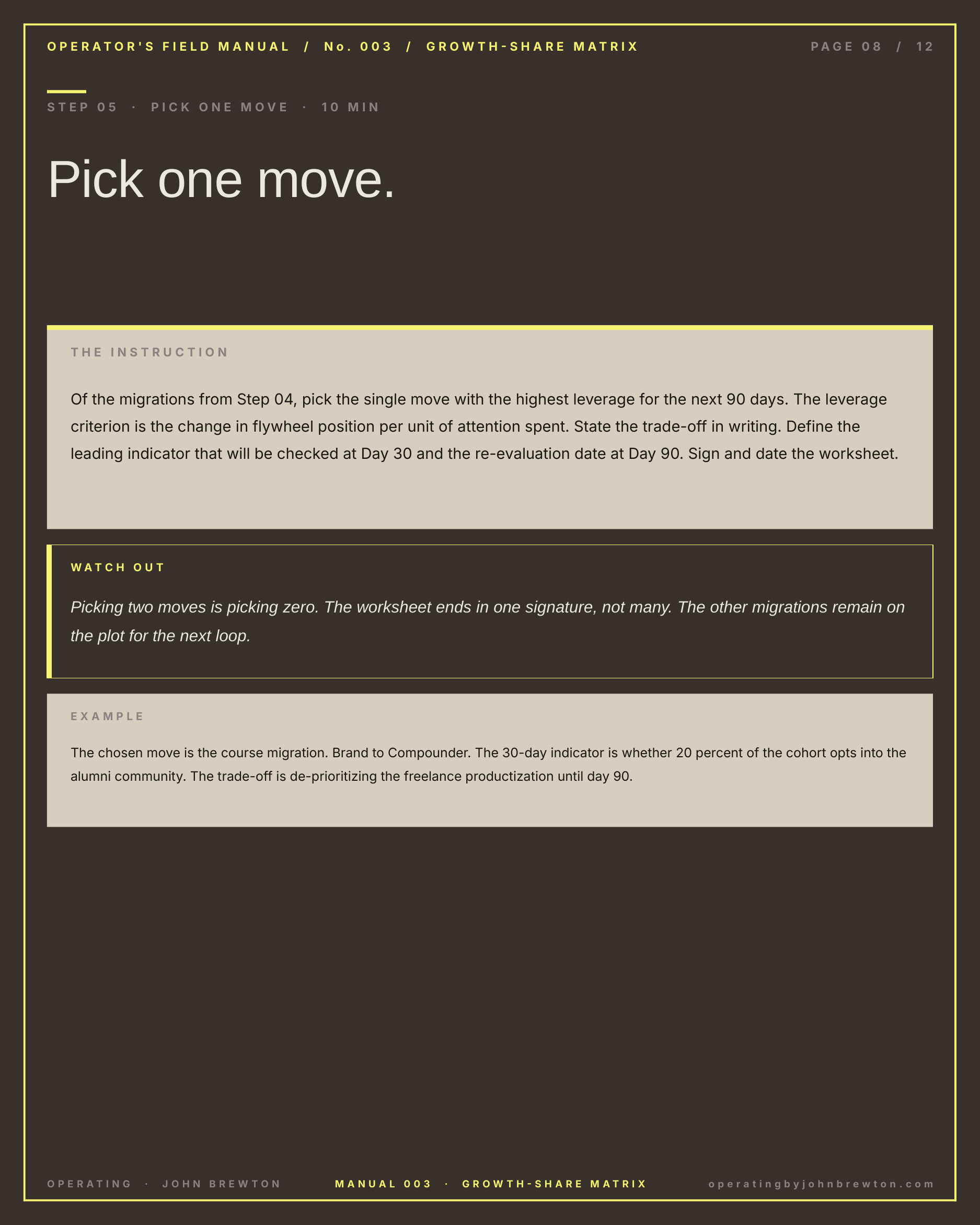

OPERATOR'S FIELD MANUAL  /  No. 003  /  GROWTH-SHARE MATRIX
PAGE 08  /  12

STEP 05  ·  PICK ONE MOVE  ·  10 MIN
Pick one move.

THE INSTRUCTION
Of the migrations from Step 04, pick the single move with the highest leverage for the next 90 days. The leverage criterion is the change in flywheel position per unit of attention spent. State the trade-off in writing. Define the leading indicator that will be checked at Day 30 and the re-evaluation date at Day 90. Sign and date the worksheet.

WATCH OUT
Picking two moves is picking zero. The worksheet ends in one signature, not many. The other migrations remain on the plot for the next loop.

EXAMPLE
The chosen move is the course migration. Brand to Compounder. The 30-day indicator is whether 20 percent of the cohort opts into the alumni community. The trade-off is de-prioritizing the freelance productization until day 90.
MANUAL 003  ·  GROWTH-SHARE MATRIX
operatingbyjohnbrewton.com
OPERATING  ·  JOHN BREWTON